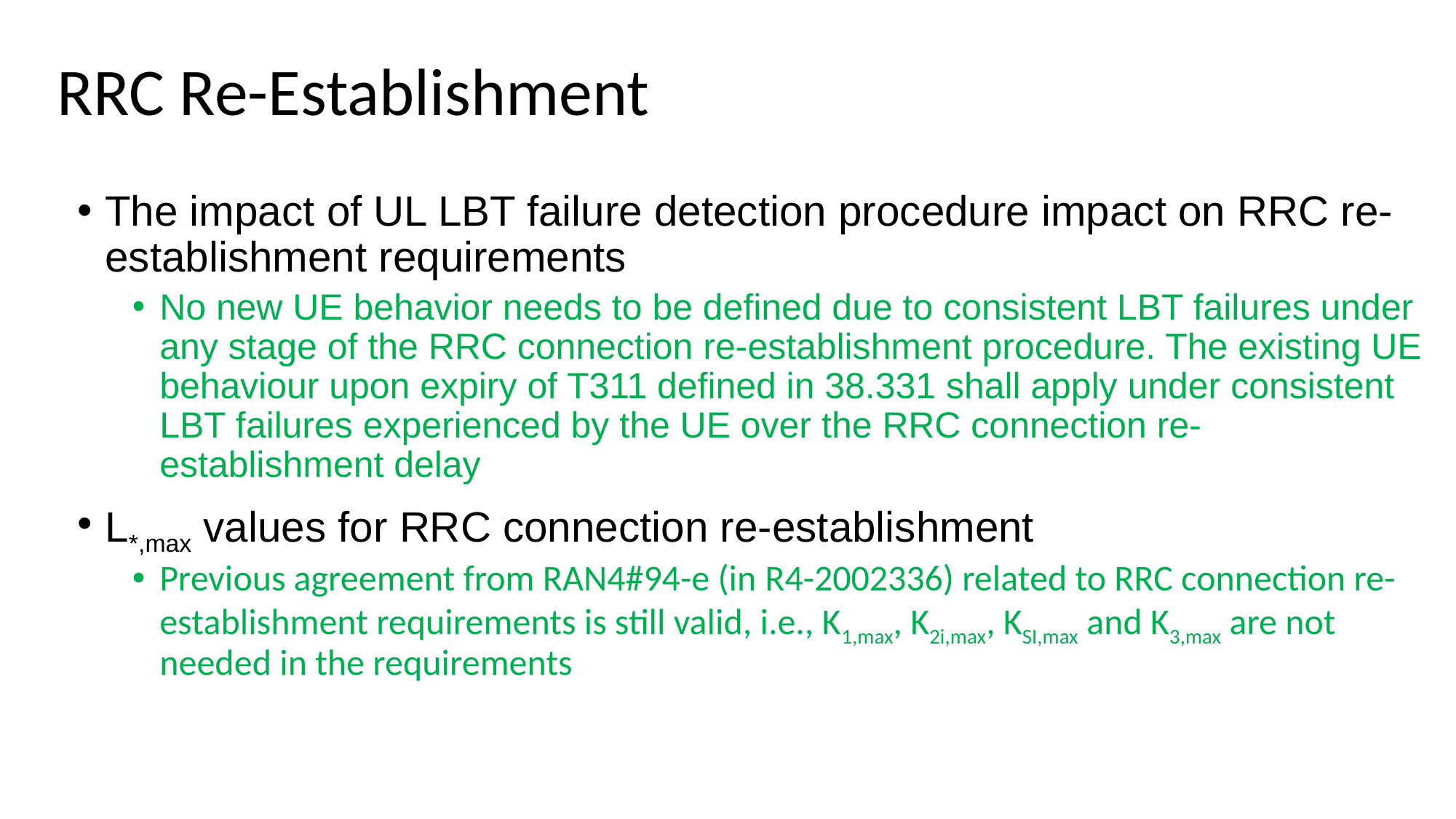

# RRC Re-Establishment
The impact of UL LBT failure detection procedure impact on RRC re-establishment requirements
No new UE behavior needs to be defined due to consistent LBT failures under any stage of the RRC connection re-establishment procedure. The existing UE behaviour upon expiry of T311 defined in 38.331 shall apply under consistent LBT failures experienced by the UE over the RRC connection re-establishment delay
L*,max values for RRC connection re-establishment
Previous agreement from RAN4#94-e (in R4-2002336) related to RRC connection re-establishment requirements is still valid, i.e., K1,max, K2i,max, KSI,max and K3,max are not needed in the requirements